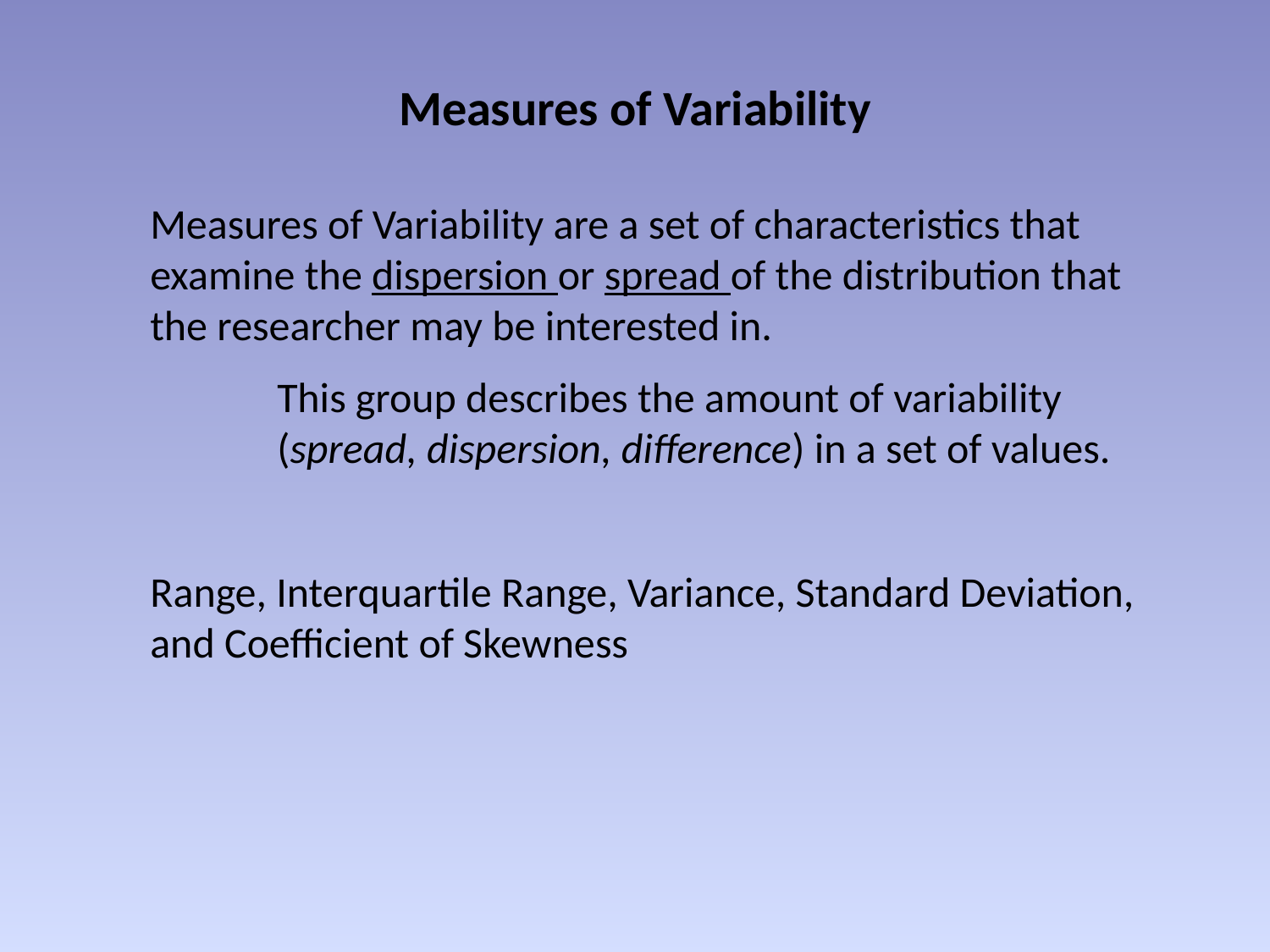

# Measures of Variability
Measures of Variability are a set of characteristics that examine the dispersion or spread of the distribution that the researcher may be interested in.
	This group describes the amount of variability 	(spread, dispersion, difference) in a set of values.

Range, Interquartile Range, Variance, Standard Deviation, and Coefficient of Skewness